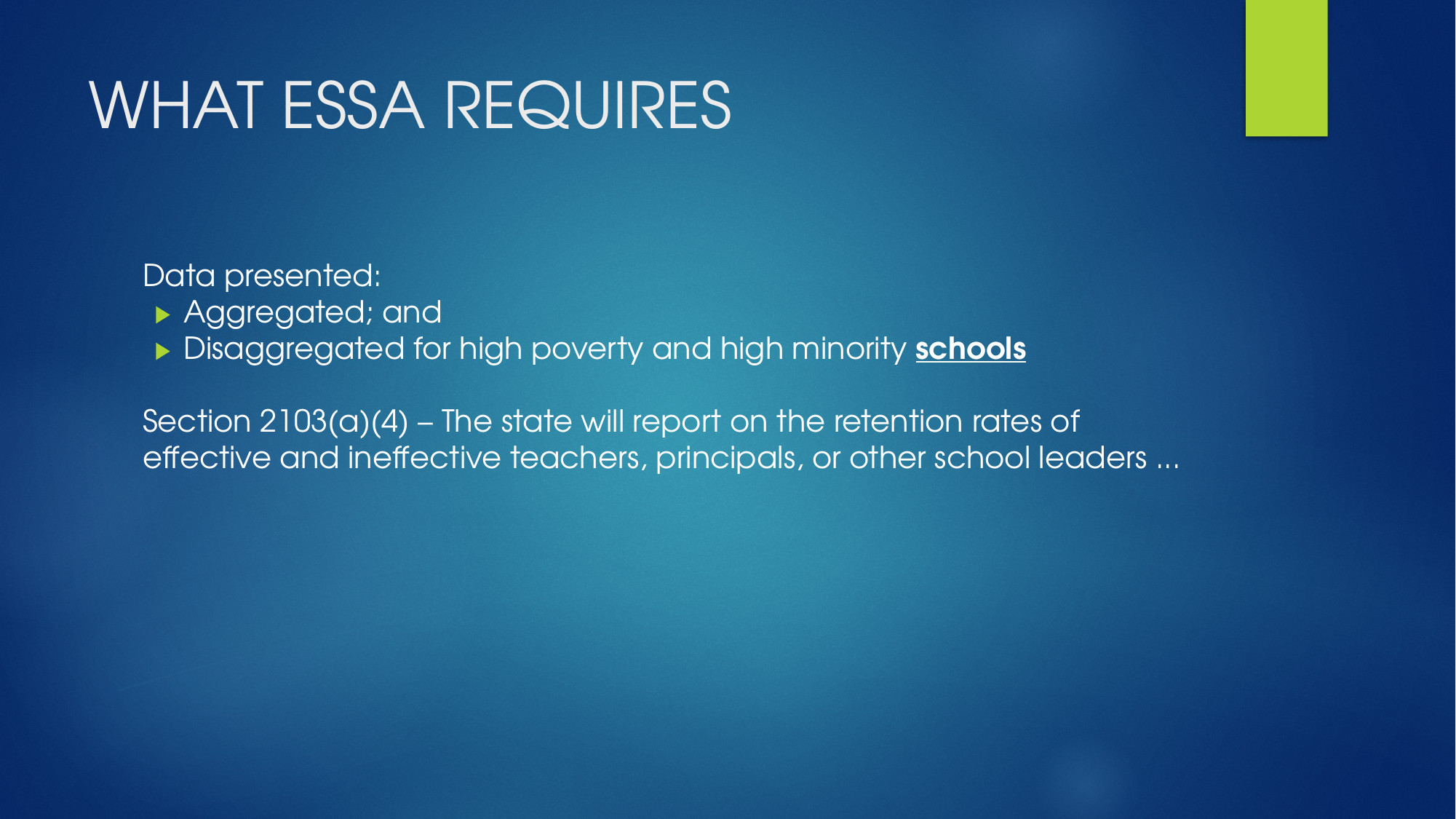

# WHAT ESSA REQUIRES
Data presented:
Aggregated; and
Disaggregated for high poverty and high minority schools

Section 2103(a)(4) – The state will report on the retention rates of effective and ineffective teachers, principals, or other school leaders ...